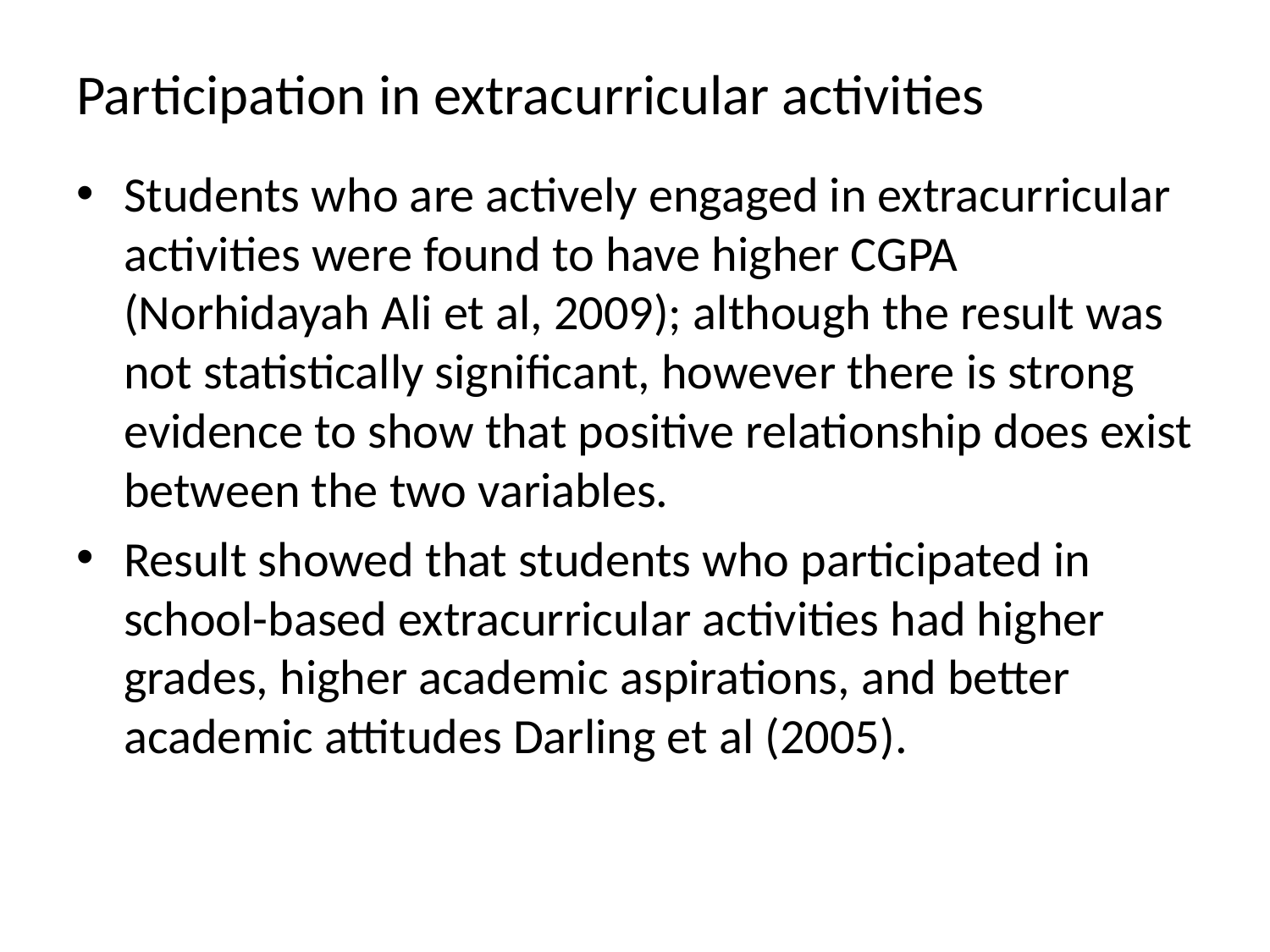

# Participation in extracurricular activities
Students who are actively engaged in extracurricular activities were found to have higher CGPA (Norhidayah Ali et al, 2009); although the result was not statistically significant, however there is strong evidence to show that positive relationship does exist between the two variables.
Result showed that students who participated in school-based extracurricular activities had higher grades, higher academic aspirations, and better academic attitudes Darling et al (2005).